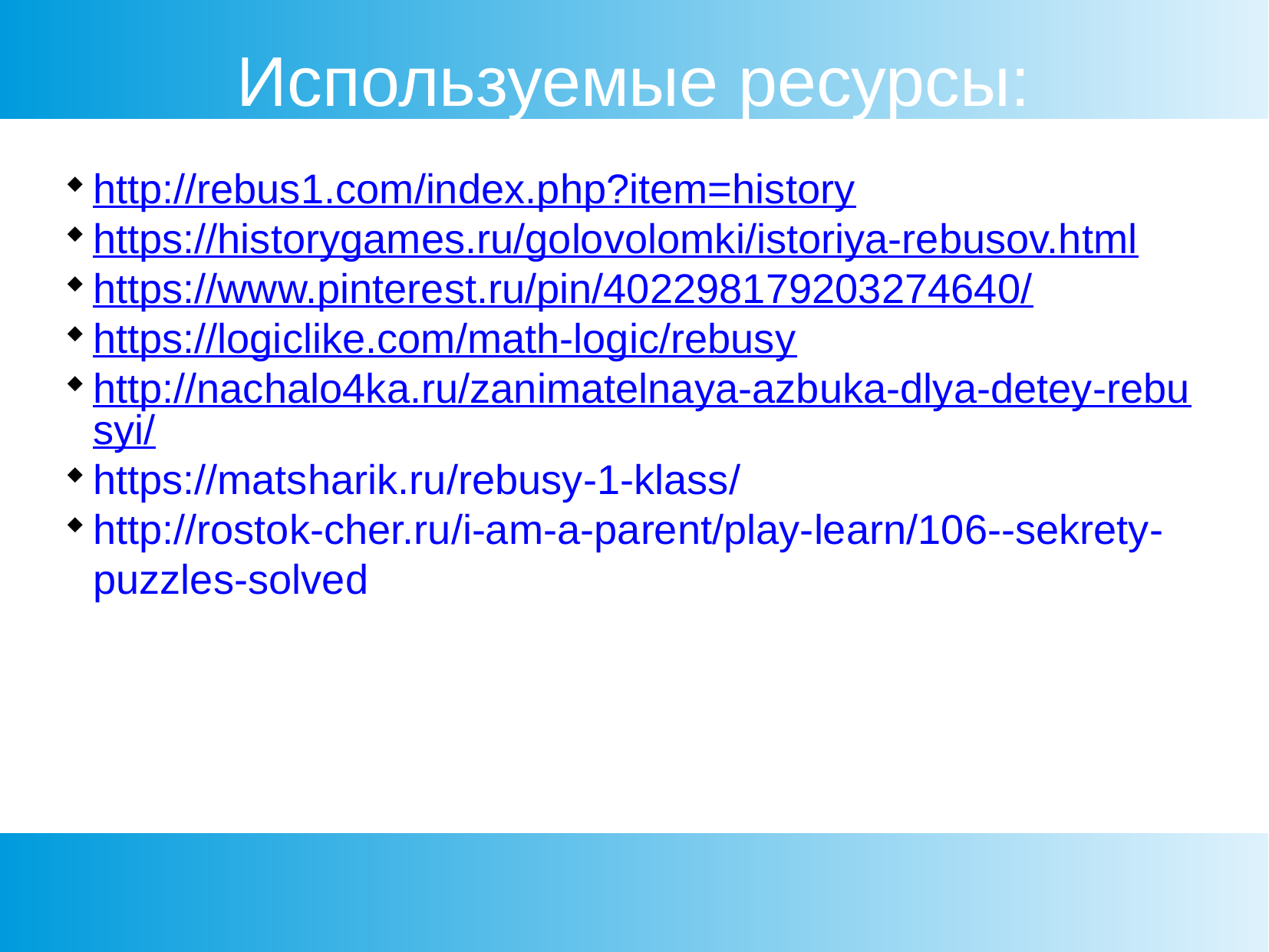

Используемые ресурсы:
http://rebus1.com/index.php?item=history
https://historygames.ru/golovolomki/istoriya-rebusov.html
https://www.pinterest.ru/pin/402298179203274640/
https://logiclike.com/math-logic/rebusy
http://nachalo4ka.ru/zanimatelnaya-azbuka-dlya-detey-rebusyi/
https://matsharik.ru/rebusy-1-klass/
http://rostok-cher.ru/i-am-a-parent/play-learn/106--sekrety-puzzles-solved